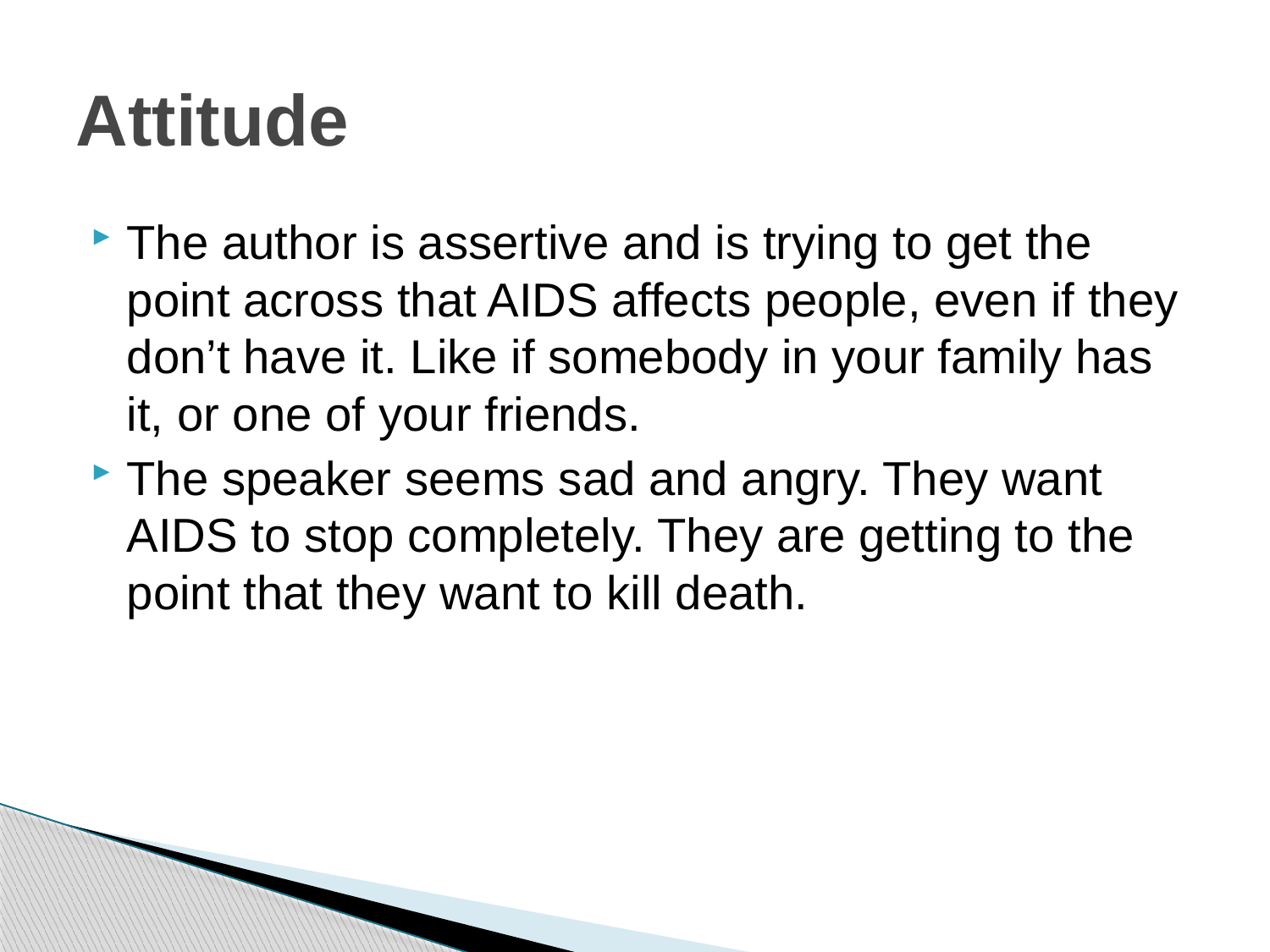

# Attitude
The author is assertive and is trying to get the point across that AIDS affects people, even if they don’t have it. Like if somebody in your family has it, or one of your friends.
The speaker seems sad and angry. They want AIDS to stop completely. They are getting to the point that they want to kill death.